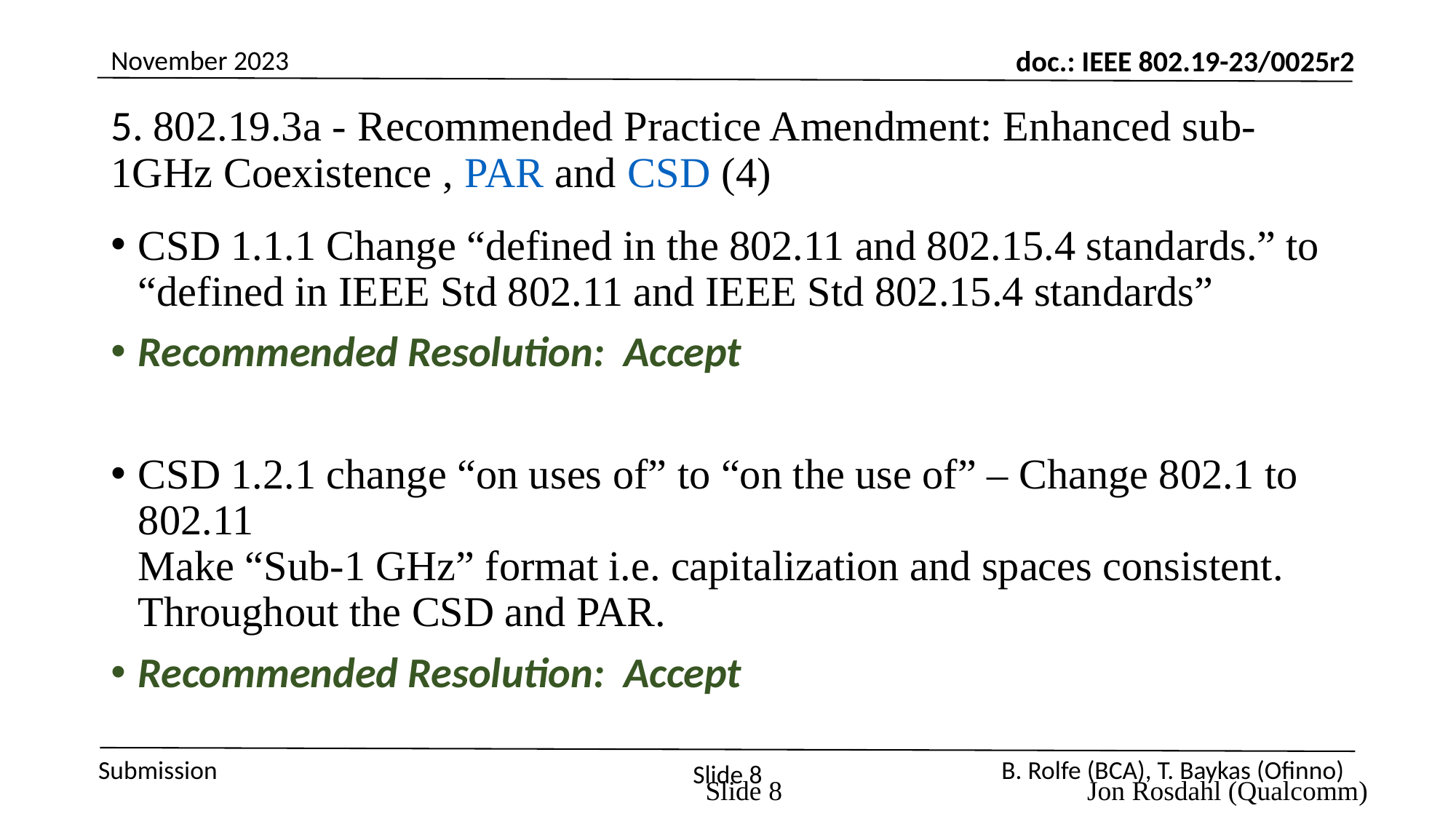

November 2023
# 5. 802.19.3a - Recommended Practice Amendment: Enhanced sub-1GHz Coexistence , PAR and CSD (4)
CSD 1.1.1 Change “defined in the 802.11 and 802.15.4 standards.” to “defined in IEEE Std 802.11 and IEEE Std 802.15.4 standards”
Recommended Resolution:  Accept

CSD 1.2.1 change “on uses of” to “on the use of” – Change 802.1 to 802.11
Make “Sub-1 GHz” format i.e. capitalization and spaces consistent. Throughout the CSD and PAR.
Recommended Resolution:  Accept

Slide 8
Jon Rosdahl (Qualcomm)